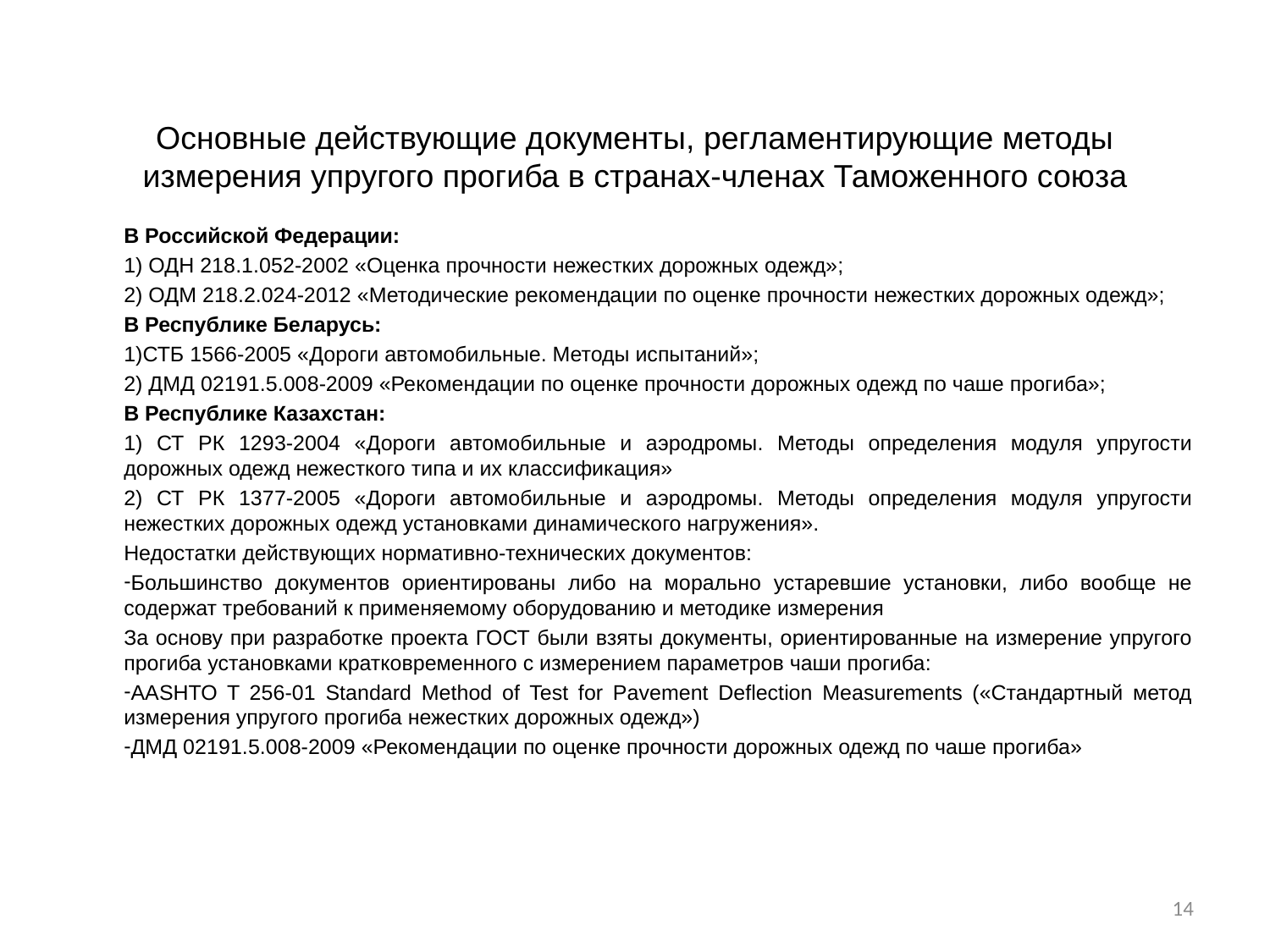

# Основные действующие документы, регламентирующие методы измерения упругого прогиба в странах-членах Таможенного союза
В Российской Федерации:
1) ОДН 218.1.052-2002 «Оценка прочности нежестких дорожных одежд»;
2) ОДМ 218.2.024-2012 «Методические рекомендации по оценке прочности нежестких дорожных одежд»;
В Республике Беларусь:
1)СТБ 1566-2005 «Дороги автомобильные. Методы испытаний»;
2) ДМД 02191.5.008-2009 «Рекомендации по оценке прочности дорожных одежд по чаше прогиба»;
В Республике Казахстан:
1) СТ РК 1293-2004 «Дороги автомобильные и аэродромы. Методы определения модуля упругости дорожных одежд нежесткого типа и их классификация»
2) СТ РК 1377-2005 «Дороги автомобильные и аэродромы. Методы определения модуля упругости нежестких дорожных одежд установками динамического нагружения».
Недостатки действующих нормативно-технических документов:
Большинство документов ориентированы либо на морально устаревшие установки, либо вообще не содержат требований к применяемому оборудованию и методике измерения
За основу при разработке проекта ГОСТ были взяты документы, ориентированные на измерение упругого прогиба установками кратковременного с измерением параметров чаши прогиба:
AASHTO T 256-01 Standard Method of Test for Pavement Deflection Measurements («Стандартный метод измерения упругого прогиба нежестких дорожных одежд»)
ДМД 02191.5.008-2009 «Рекомендации по оценке прочности дорожных одежд по чаше прогиба»
14